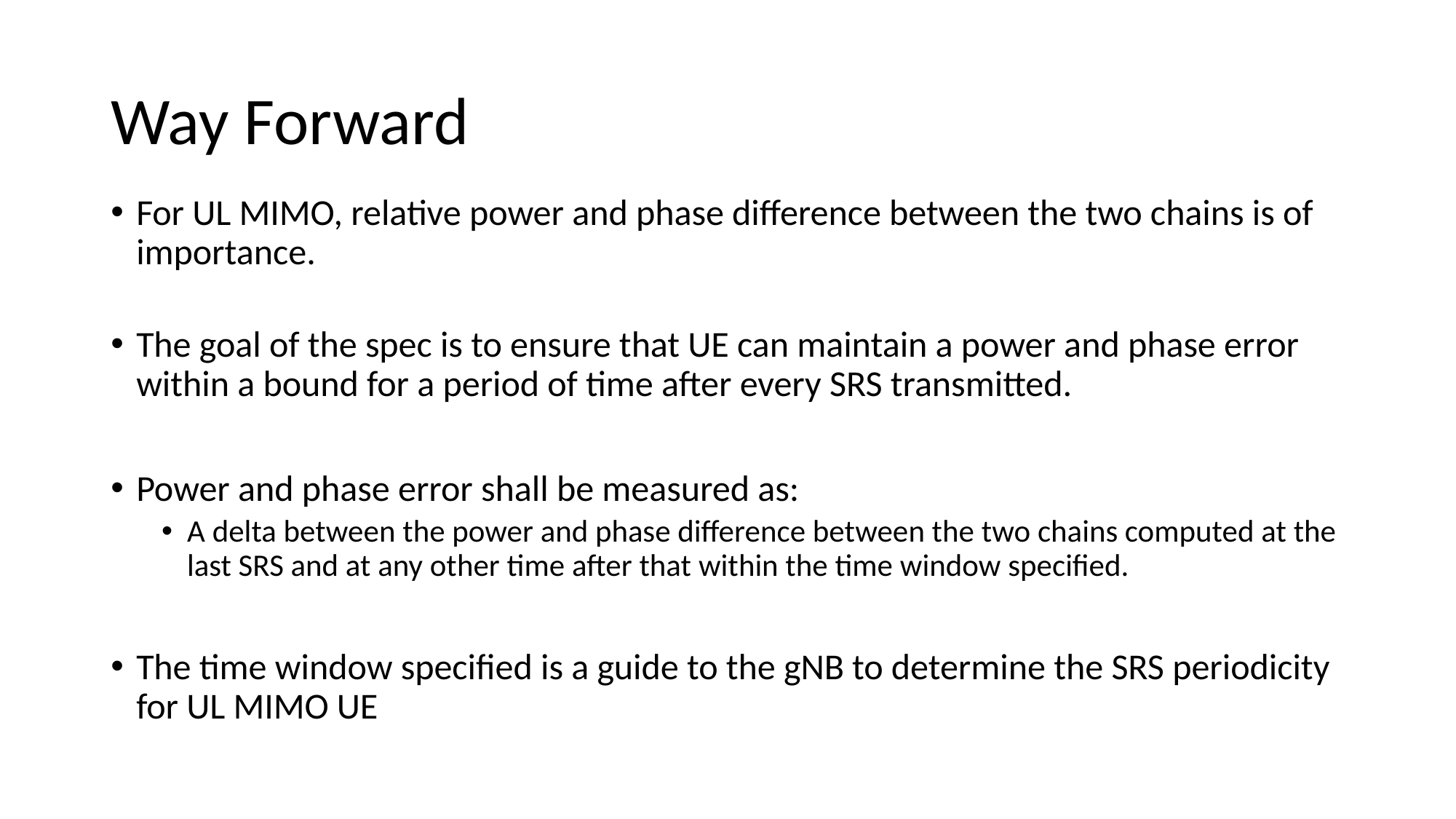

# Way Forward
For UL MIMO, relative power and phase difference between the two chains is of importance.

The goal of the spec is to ensure that UE can maintain a power and phase error within a bound for a period of time after every SRS transmitted.

Power and phase error shall be measured as:
A delta between the power and phase difference between the two chains computed at the last SRS and at any other time after that within the time window specified.

The time window specified is a guide to the gNB to determine the SRS periodicity for UL MIMO UE